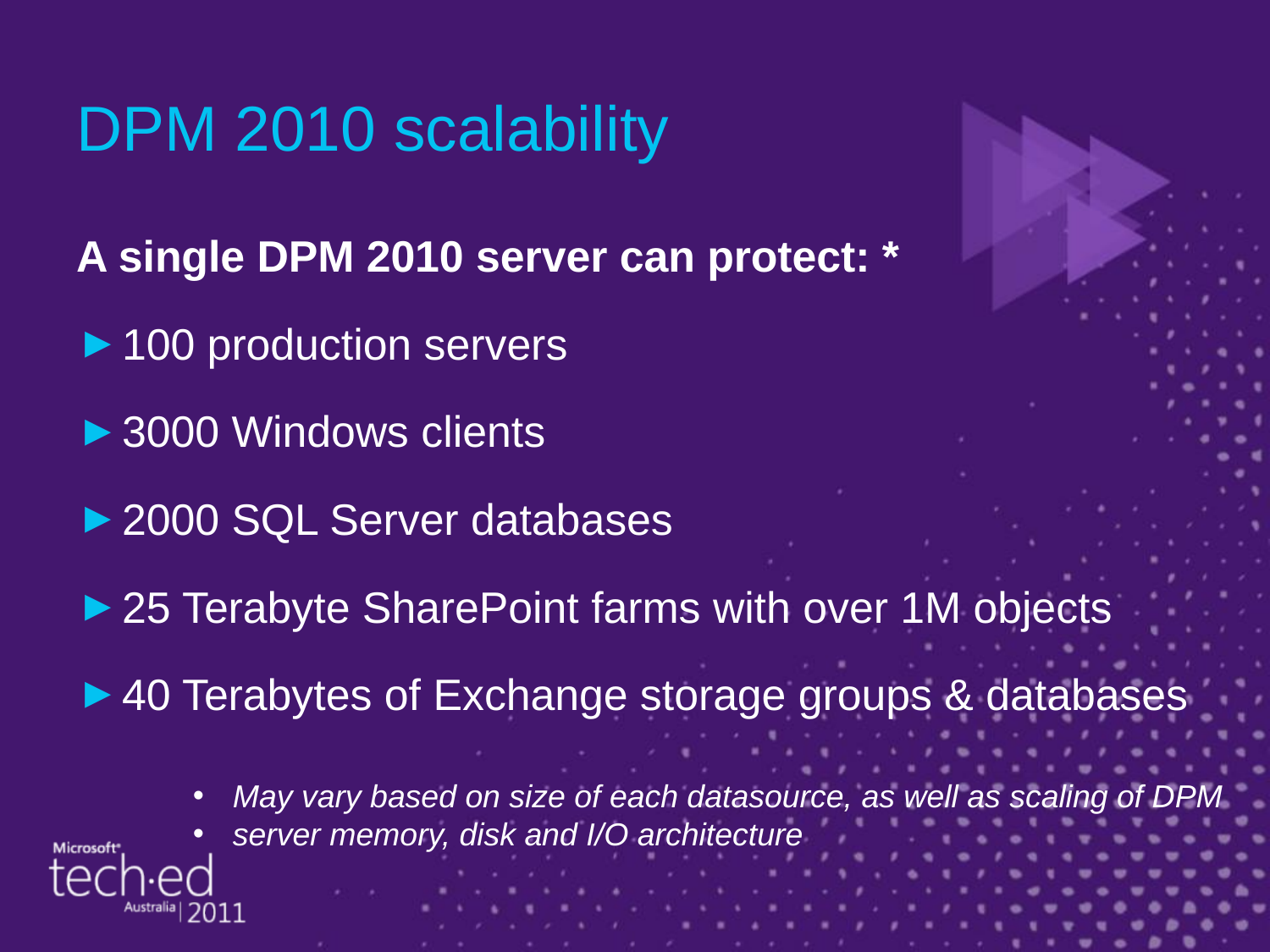

# DPM 2010 scalability
A single DPM 2010 server can protect: *
100 production servers
3000 Windows clients
2000 SQL Server databases
25 Terabyte SharePoint farms with over 1M objects
40 Terabytes of Exchange storage groups & databases

May vary based on size of each datasource, as well as scaling of DPM
server memory, disk and I/O architecture